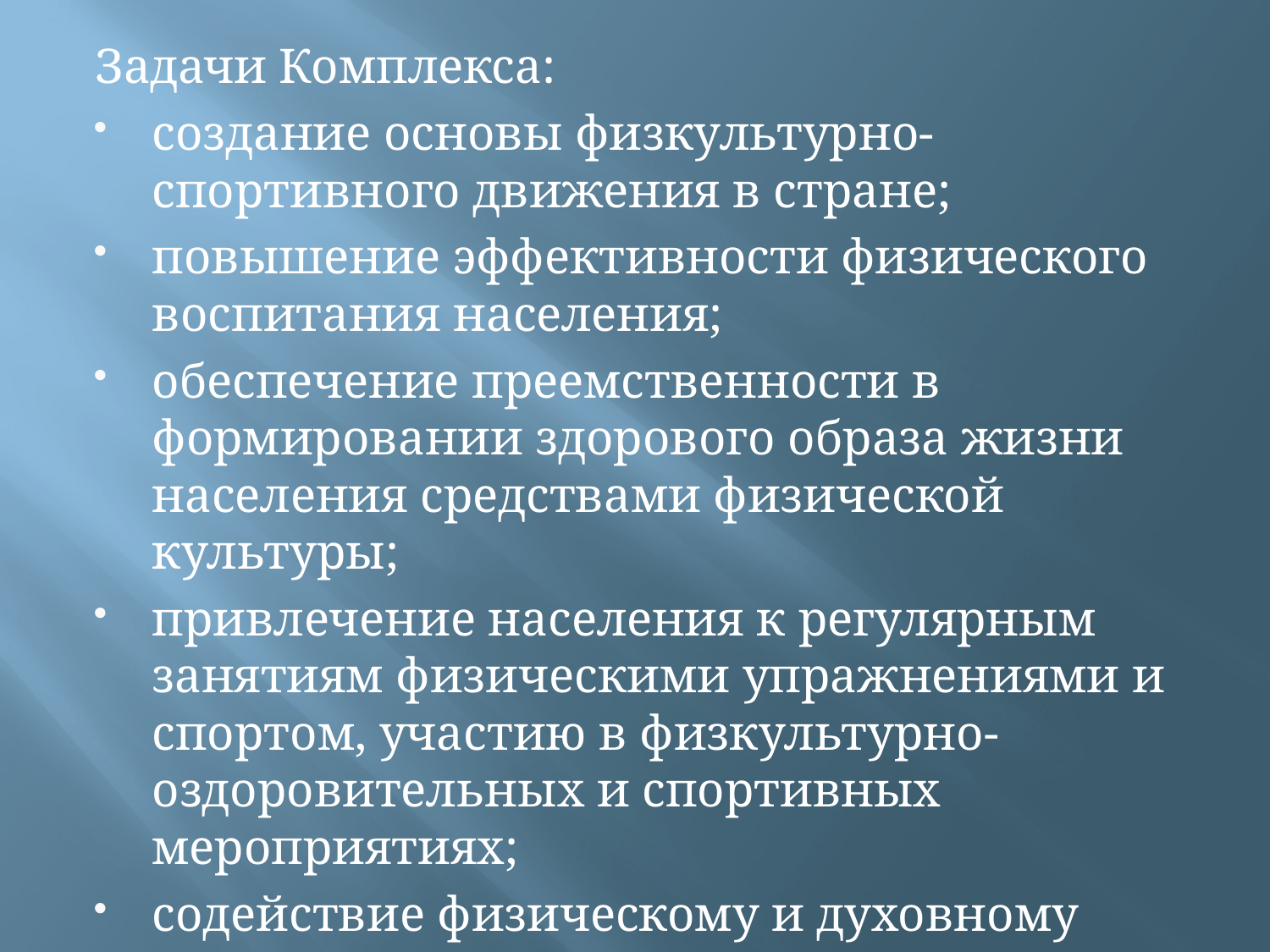

Задачи Комплекса:
создание основы физкультурно-спортивного движения в стране;
повышение эффективности физического воспитания населения;
обеспечение преемственности в формировании здорового образа жизни населения средствами физической культуры;
привлечение населения к регулярным занятиям физическими упражнениями и спортом, участию в физкультурно-оздоровительных и спортивных мероприятиях;
содействие физическому и духовному оздоровлению населения.